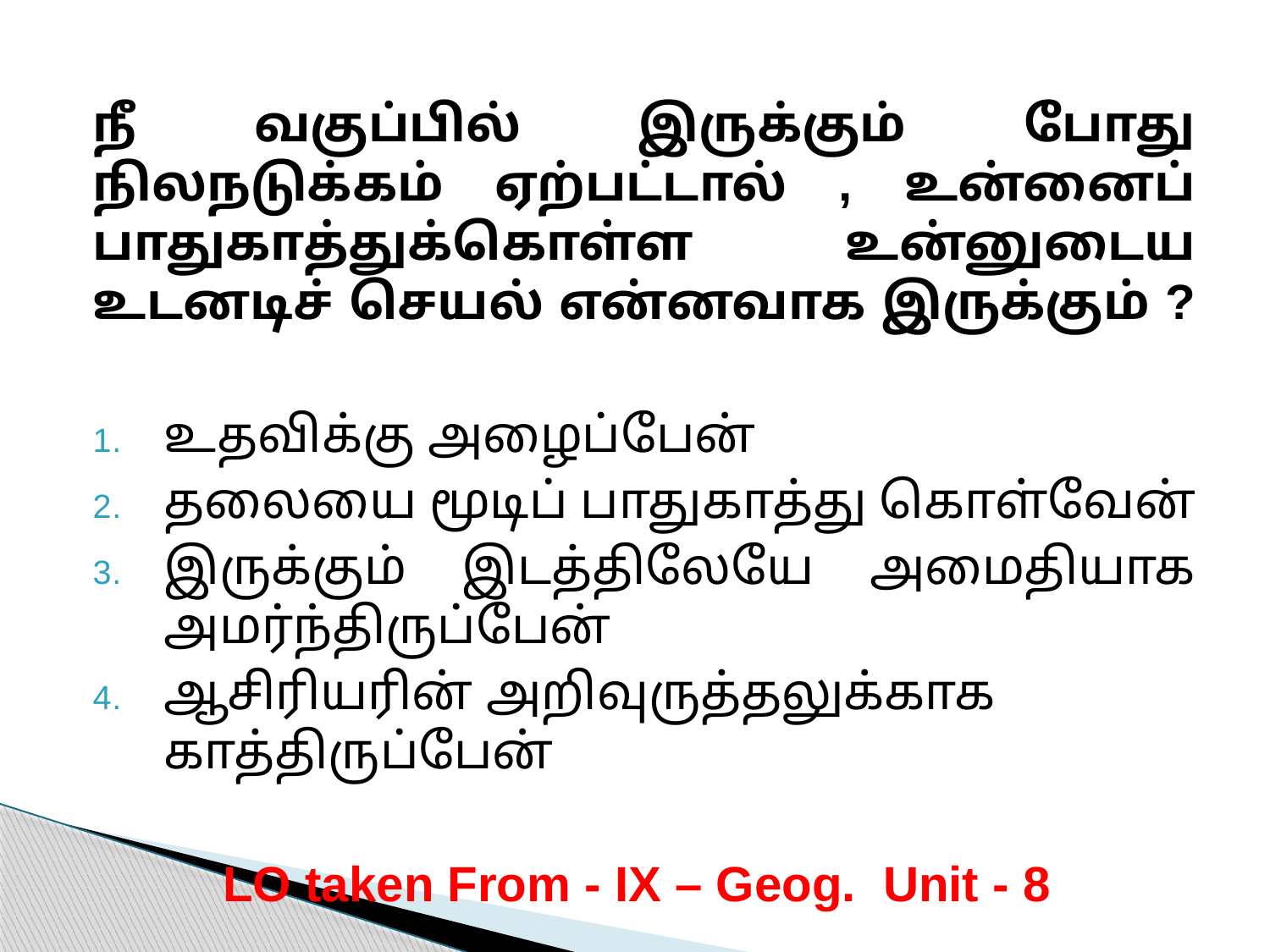

நீ வகுப்பில் இருக்கும் போது நிலநடுக்கம் ஏற்பட்டால் , உன்னைப் பாதுகாத்துக்கொள்ள உன்னுடைய உடனடிச் செயல் என்னவாக இருக்கும் ?

உதவிக்கு அழைப்பேன்
தலையை மூடிப் பாதுகாத்து கொள்வேன்
இருக்கும் இடத்திலேயே அமைதியாக அமர்ந்திருப்பேன்
ஆசிரியரின் அறிவுருத்தலுக்காக காத்திருப்பேன்

LO taken From - IX – Geog.  Unit - 8